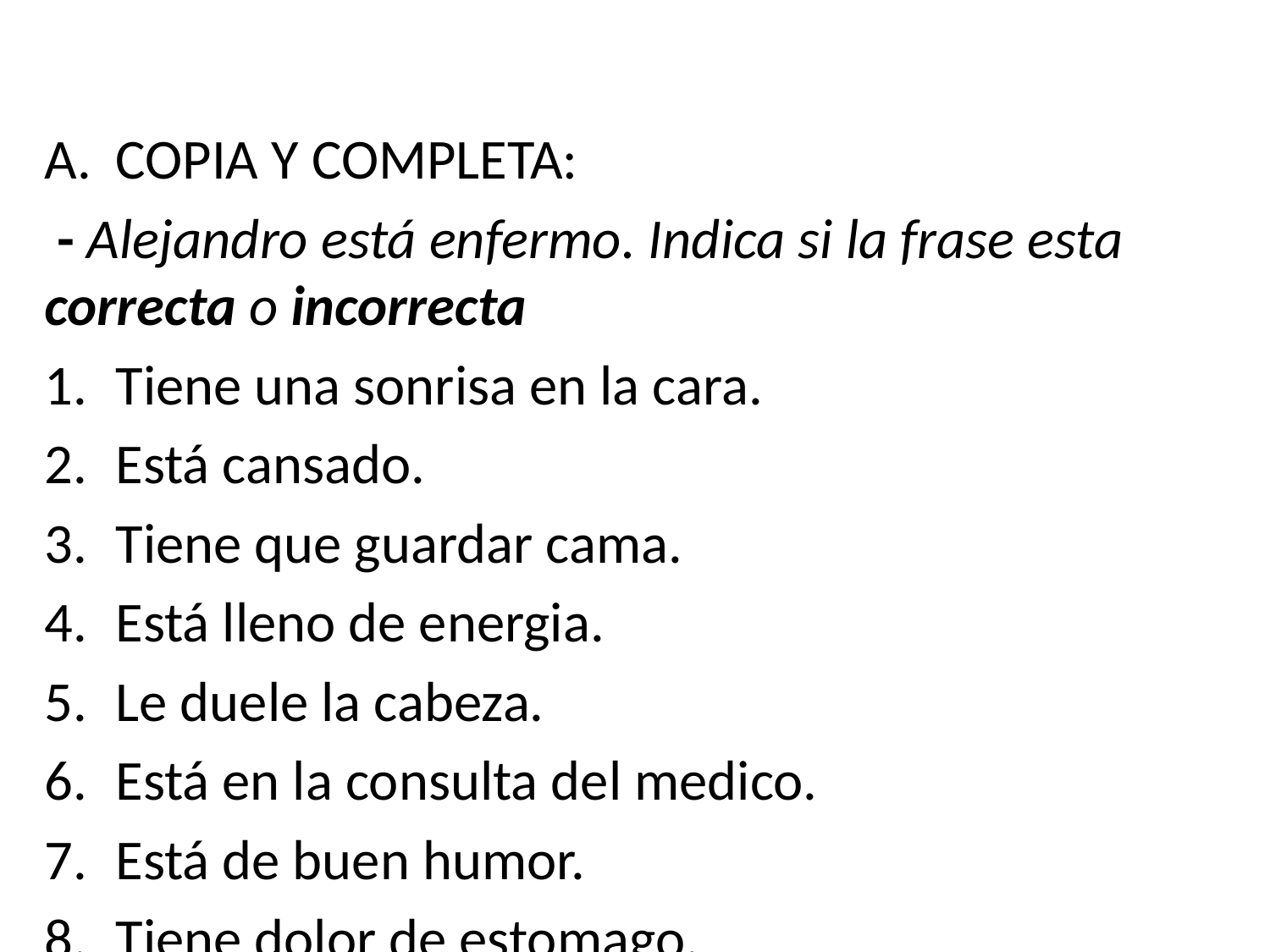

COPIA Y COMPLETA:
 - Alejandro está enfermo. Indica si la frase esta correcta o incorrecta
Tiene una sonrisa en la cara.
Está cansado.
Tiene que guardar cama.
Está lleno de energia.
Le duele la cabeza.
Está en la consulta del medico.
Está de buen humor.
Tiene dolor de estomago.